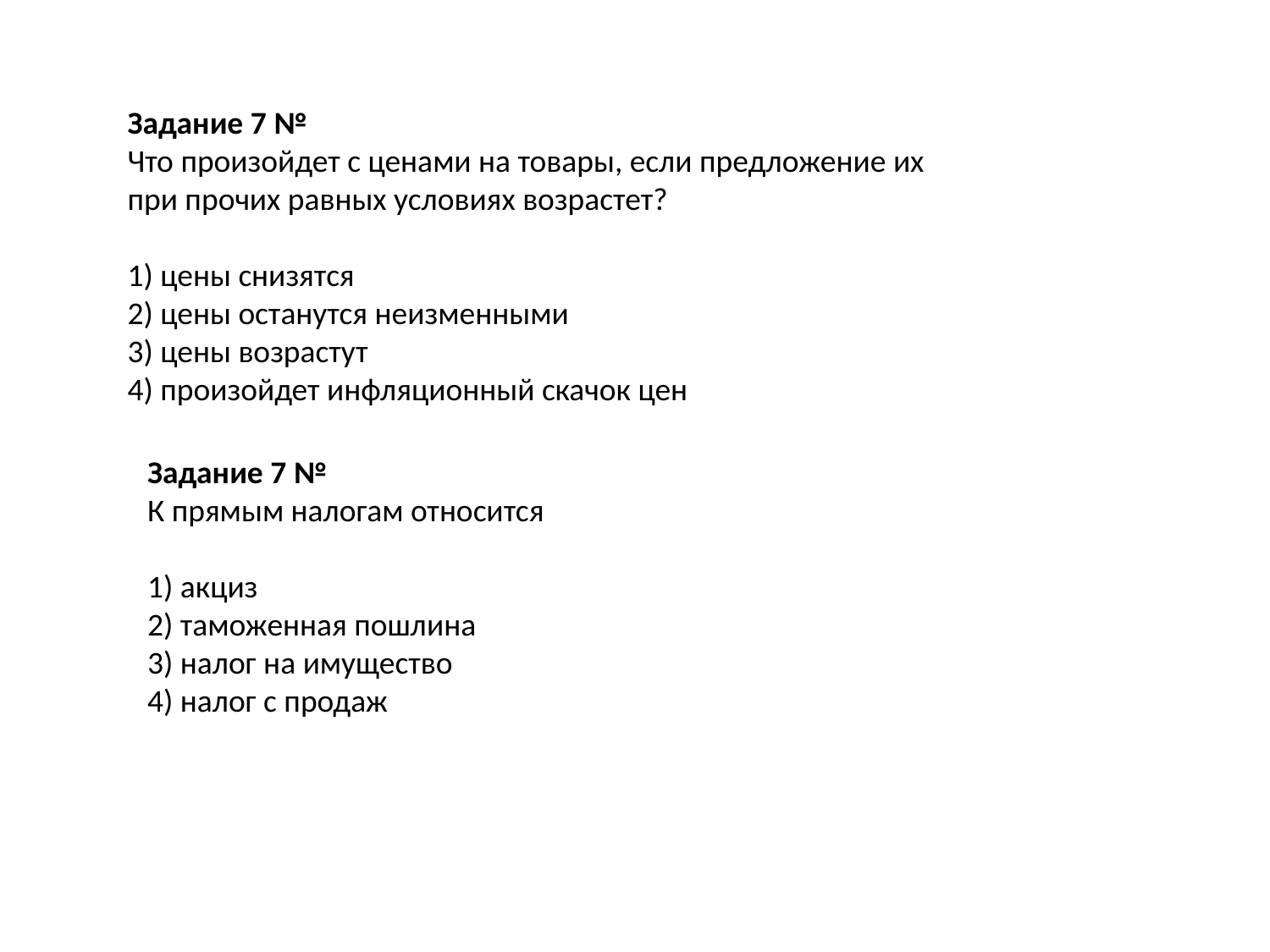

Задание 7 №
Что произойдет с ценами на товары, если предложение их при прочих равных условиях возрастет?

1) цены снизятся
2) цены останутся неизменными
3) цены возрастут
4) произойдет инфляционный скачок цен
Задание 7 №
К прямым налогам относится

1) акциз
2) таможенная пошлина
3) налог на имущество
4) налог с продаж